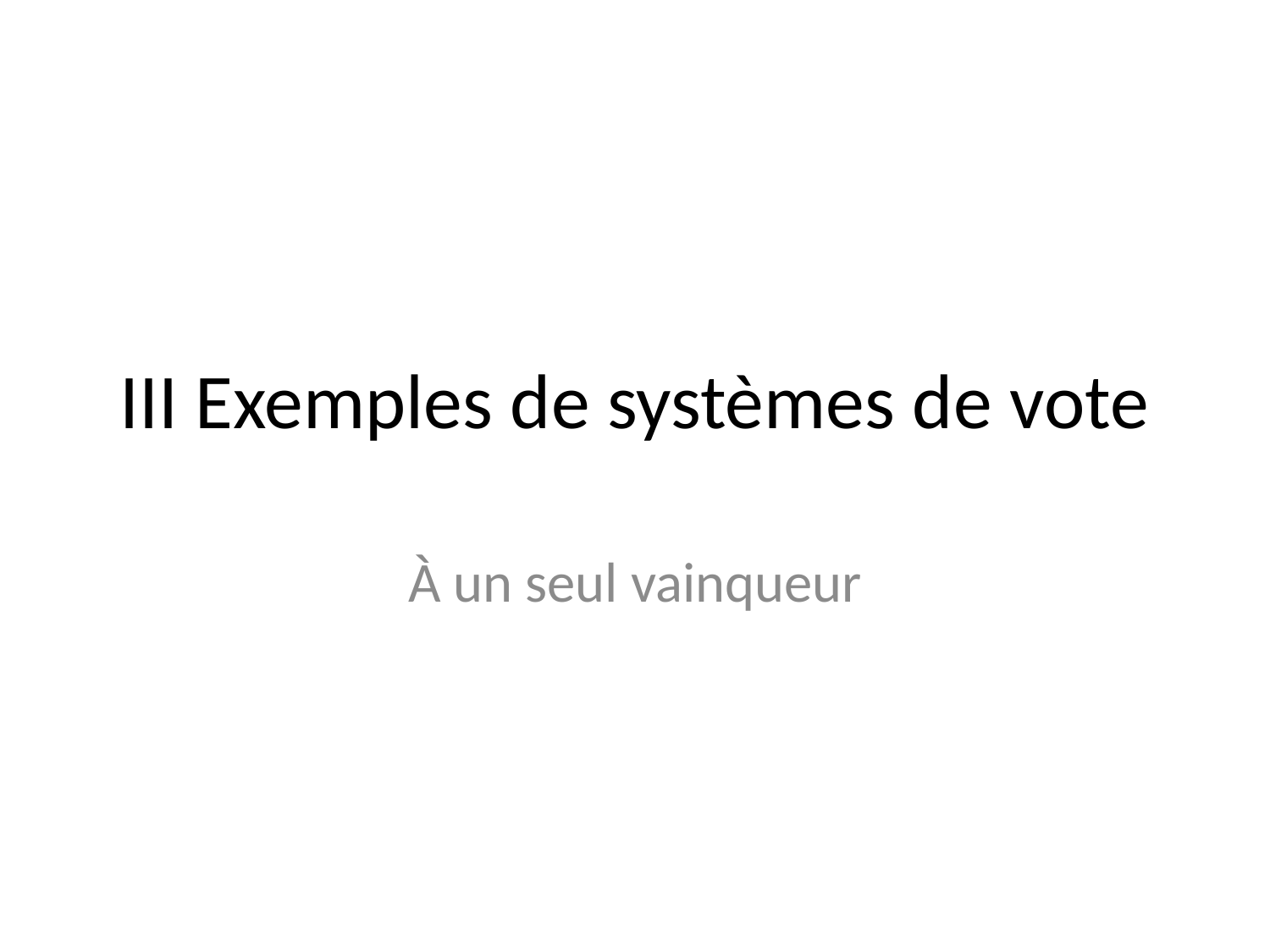

# III Exemples de systèmes de vote
À un seul vainqueur